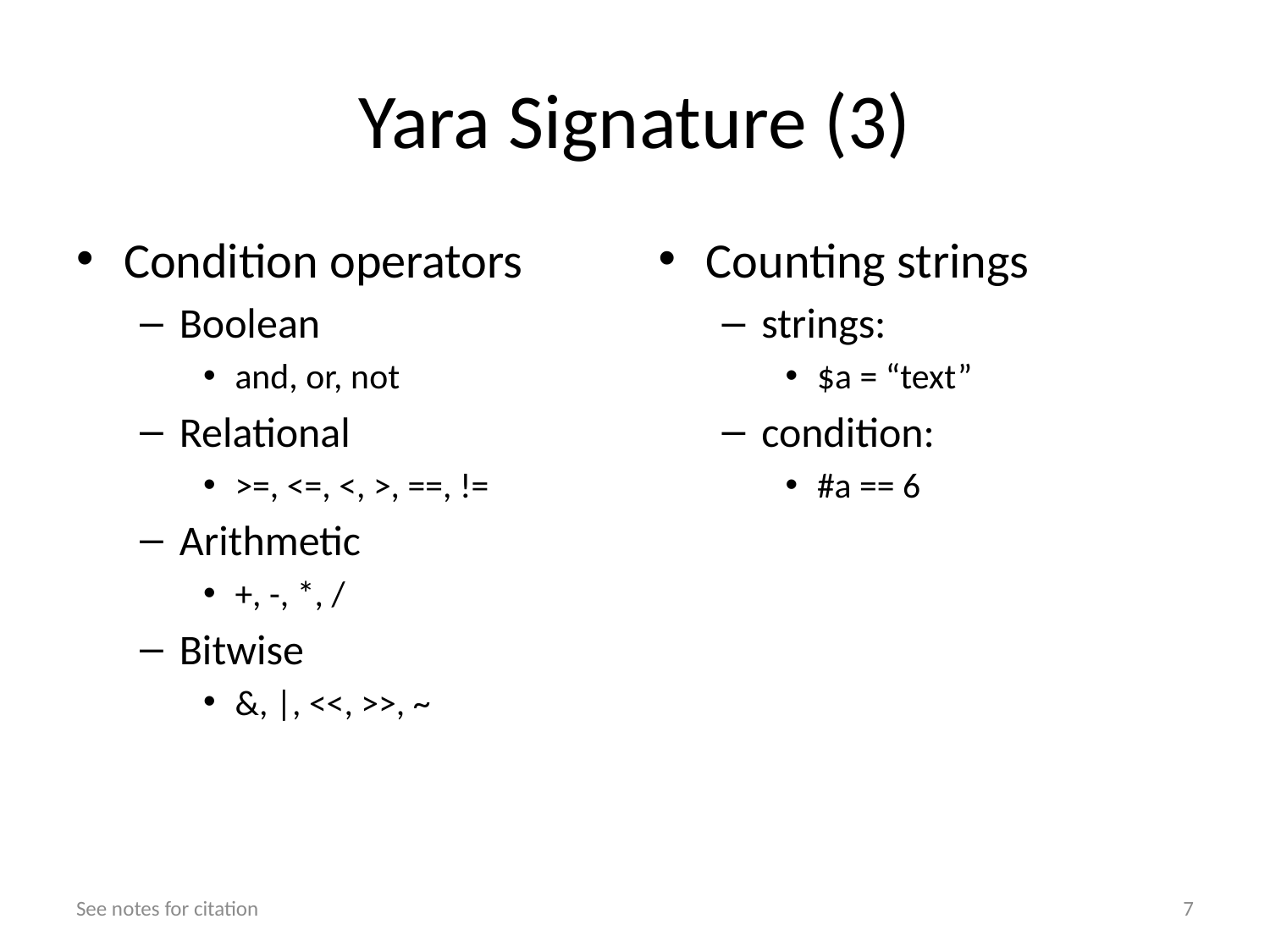

# Yara Signature (3)
Condition operators
Boolean
and, or, not
Relational
>=, <=, <, >, ==, !=
Arithmetic
+, -, *, /
Bitwise
&, |, <<, >>, ~

Counting strings
strings:
$a = “text”
condition:
#a == 6

See notes for citation
7